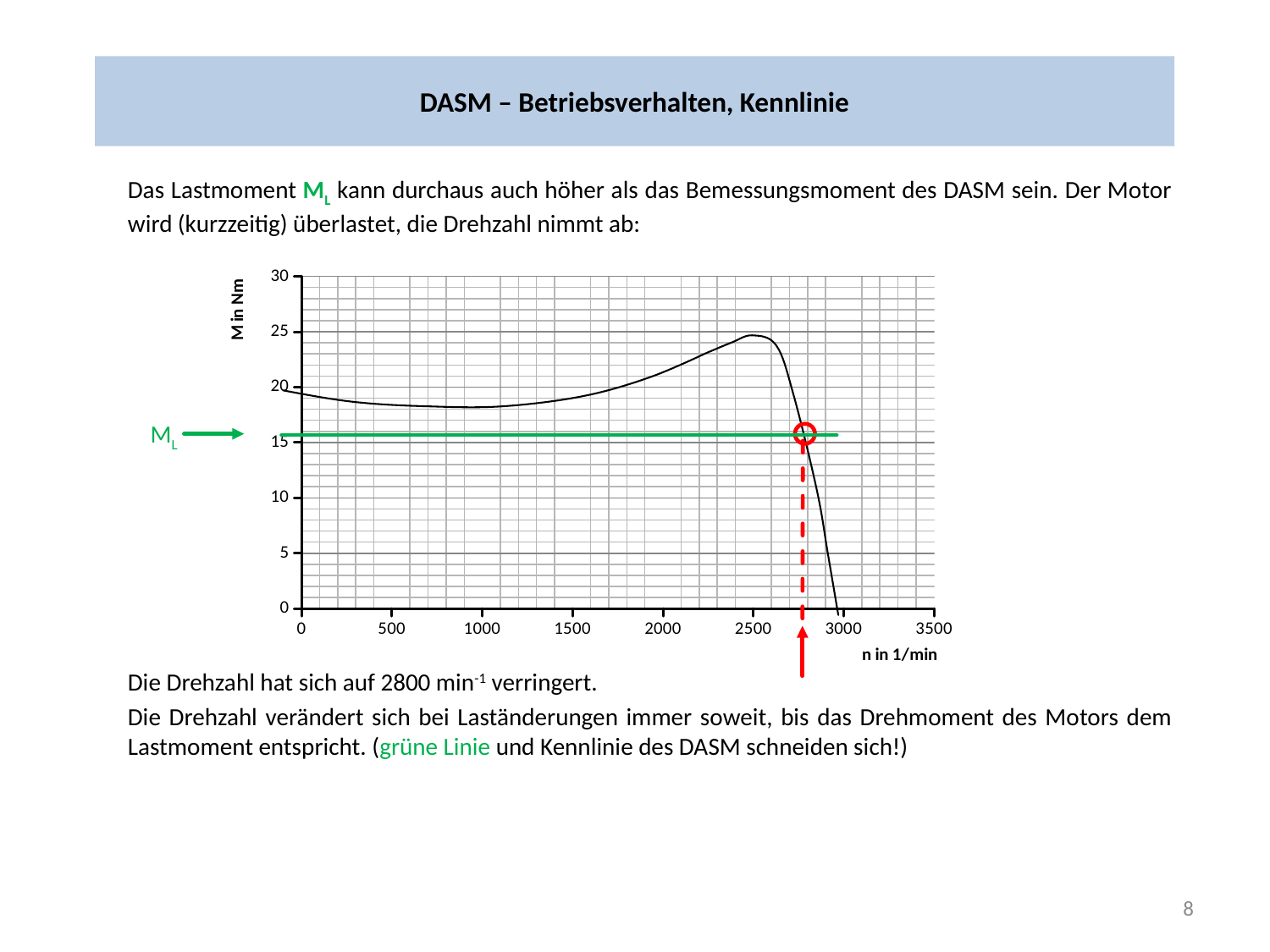

# DASM – Betriebsverhalten, Kennlinie
Das Lastmoment ML kann durchaus auch höher als das Bemessungsmoment des DASM sein. Der Motor wird (kurzzeitig) überlastet, die Drehzahl nimmt ab:

Die Drehzahl hat sich auf 2800 min-1 verringert.
Die Drehzahl verändert sich bei Laständerungen immer soweit, bis das Drehmoment des Motors dem Lastmoment entspricht. (grüne Linie und Kennlinie des DASM schneiden sich!)

### Chart

| Category | u1(t) | u1(t) |
|---|---|---|
ML

8